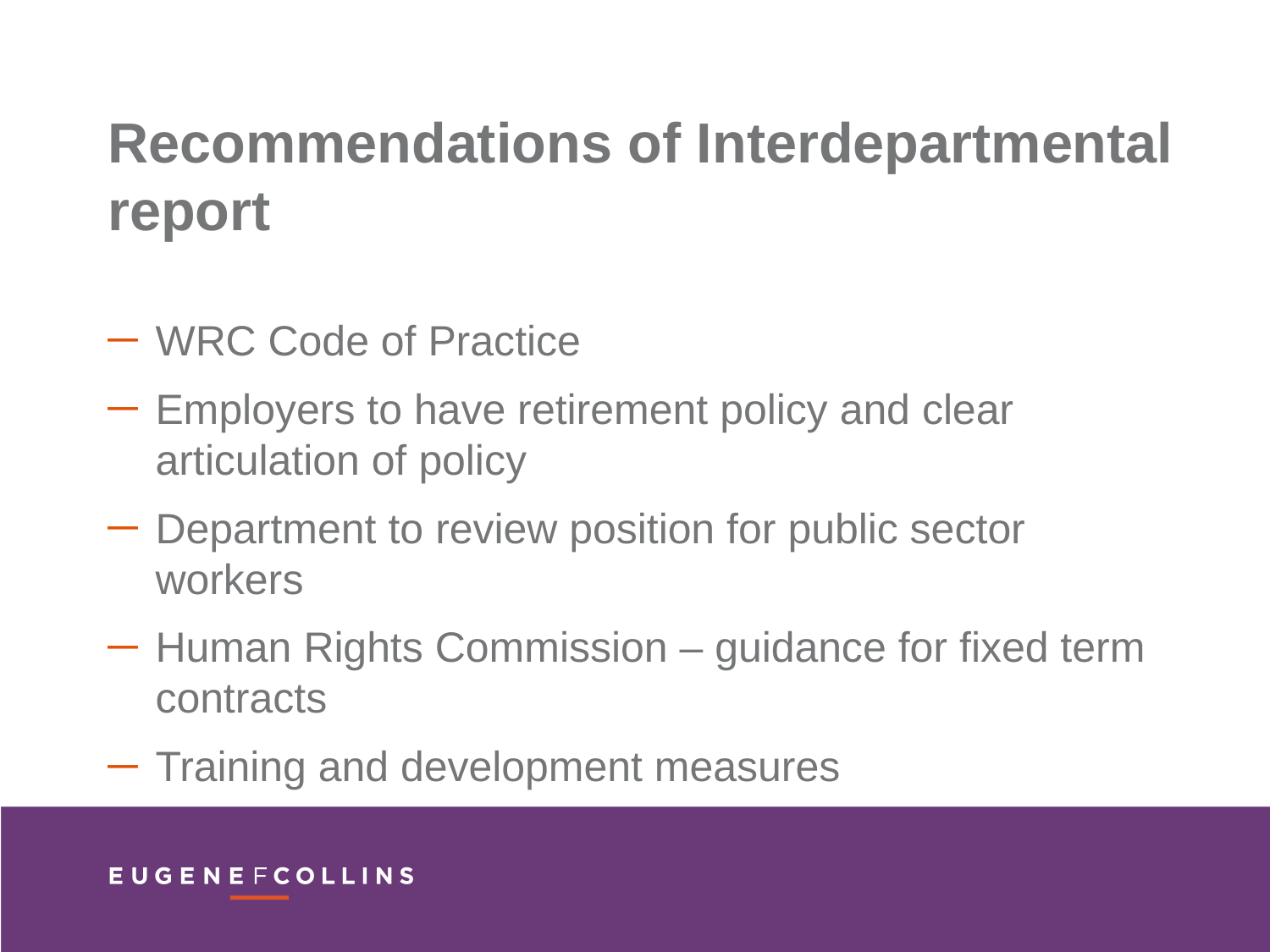

Recommendations of Interdepartmental report
WRC Code of Practice
Employers to have retirement policy and clear articulation of policy
Department to review position for public sector workers
Human Rights Commission – guidance for fixed term contracts
Training and development measures